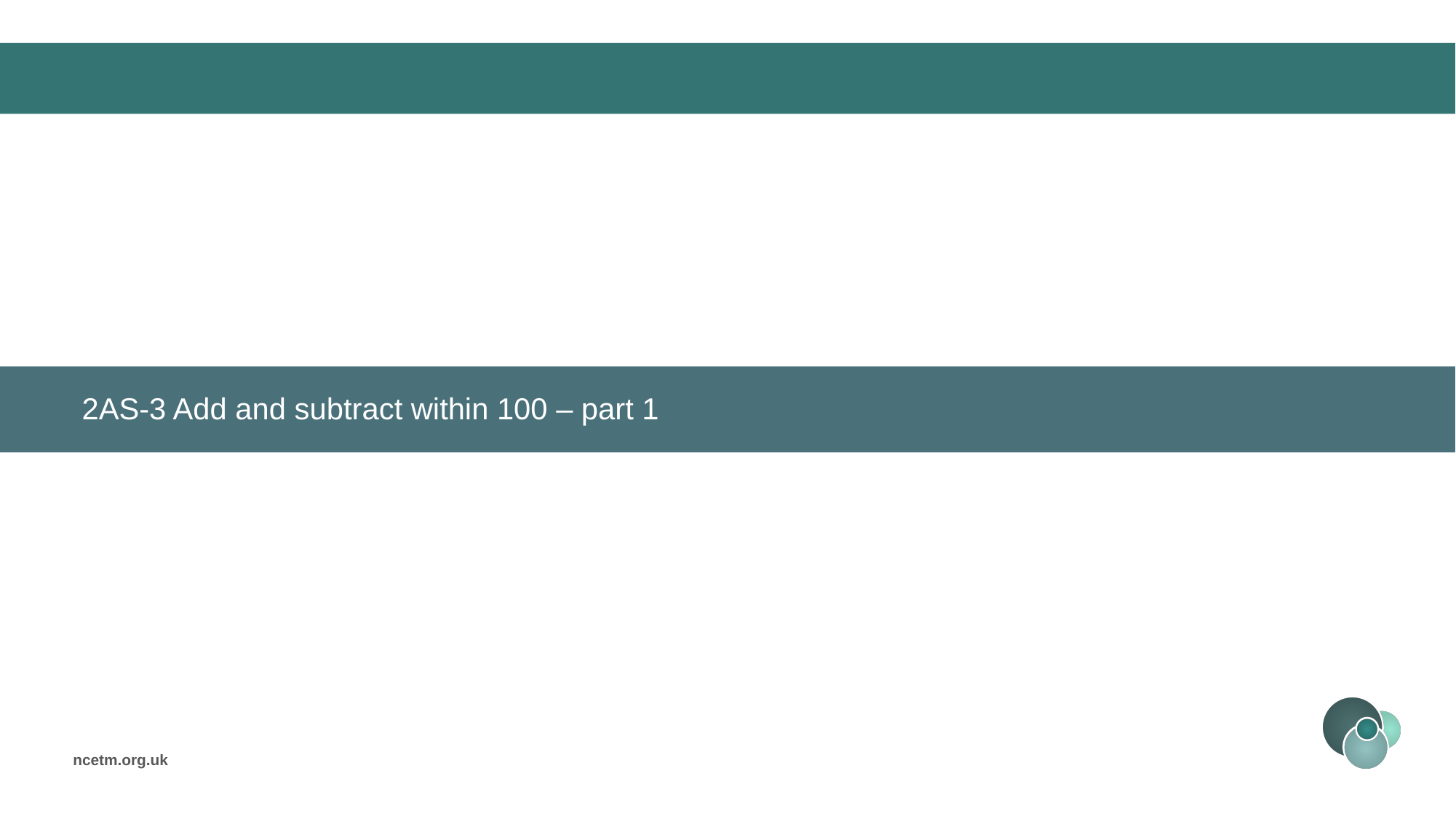

2AS-3 Add and subtract within 100 – part 1